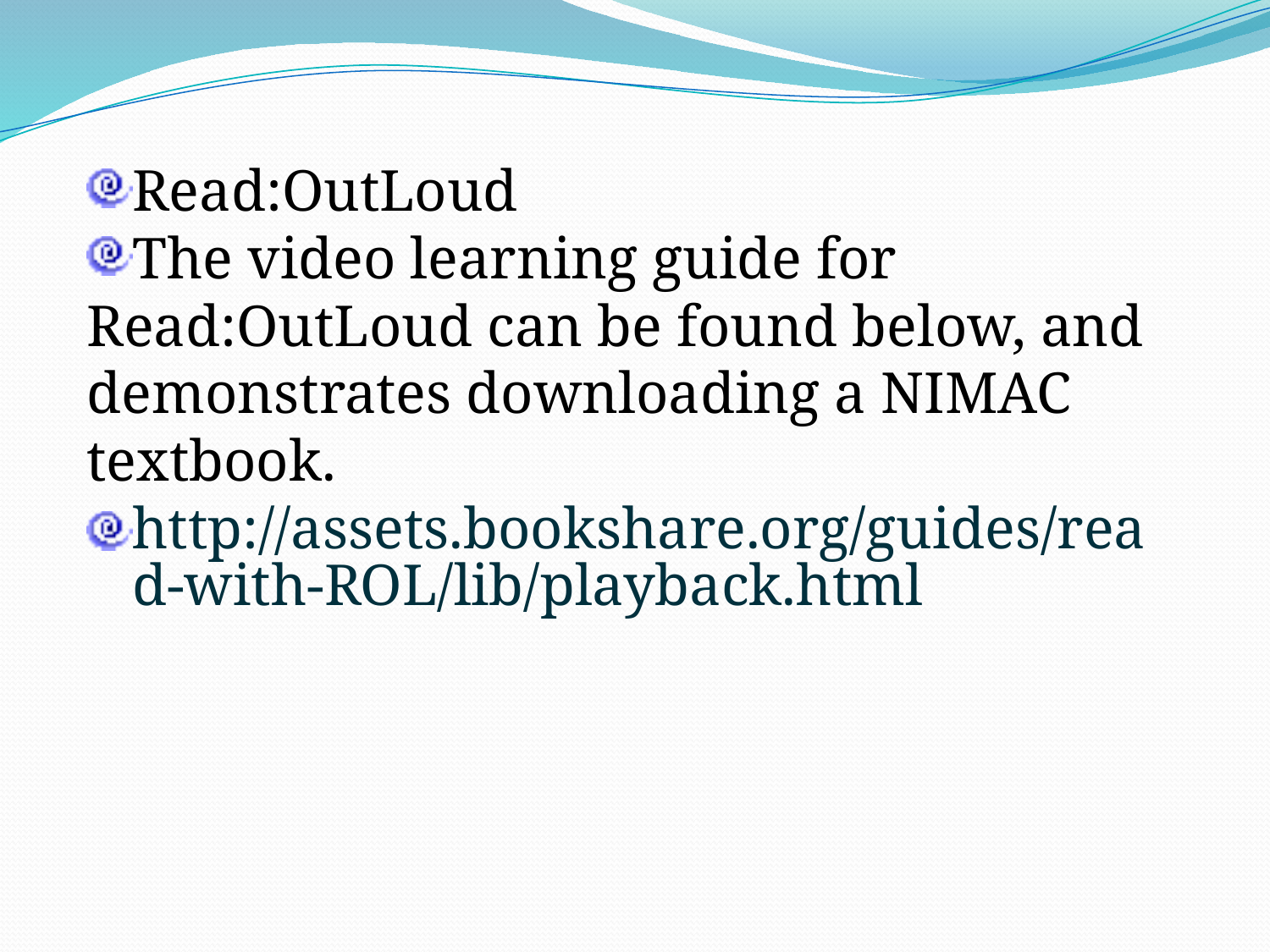

Read:OutLoud
The video learning guide for Read:OutLoud can be found below, and demonstrates downloading a NIMAC textbook.
http://assets.bookshare.org/guides/read-with-ROL/lib/playback.html